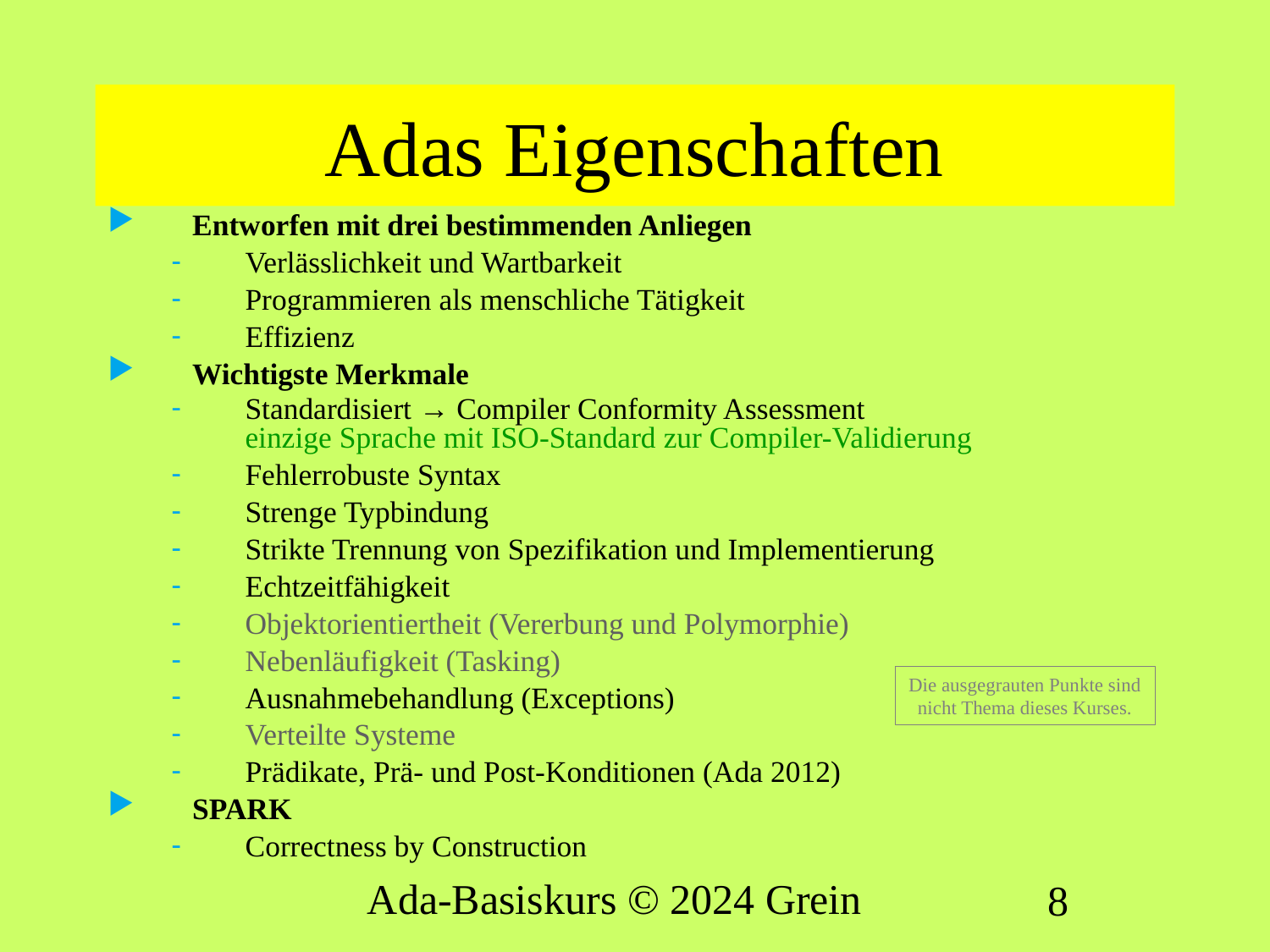

# Adas Eigenschaften
Entworfen mit drei bestimmenden Anliegen
Verlässlichkeit und Wartbarkeit
Programmieren als menschliche Tätigkeit
Effizienz
Wichtigste Merkmale
Standardisiert → Compiler Conformity Assessment
einzige Sprache mit ISO-Standard zur Compiler-Validierung
Fehlerrobuste Syntax
Strenge Typbindung
Strikte Trennung von Spezifikation und Implementierung
Echtzeitfähigkeit
Objektorientiertheit (Vererbung und Polymorphie)
Nebenläufigkeit (Tasking)
Ausnahmebehandlung (Exceptions)
Verteilte Systeme
Prädikate, Prä- und Post-Konditionen (Ada 2012)
SPARK
Correctness by Construction

Die ausgegrauten Punkte sind nicht Thema dieses Kurses.
Ada-Basiskurs © 2024 Grein
8